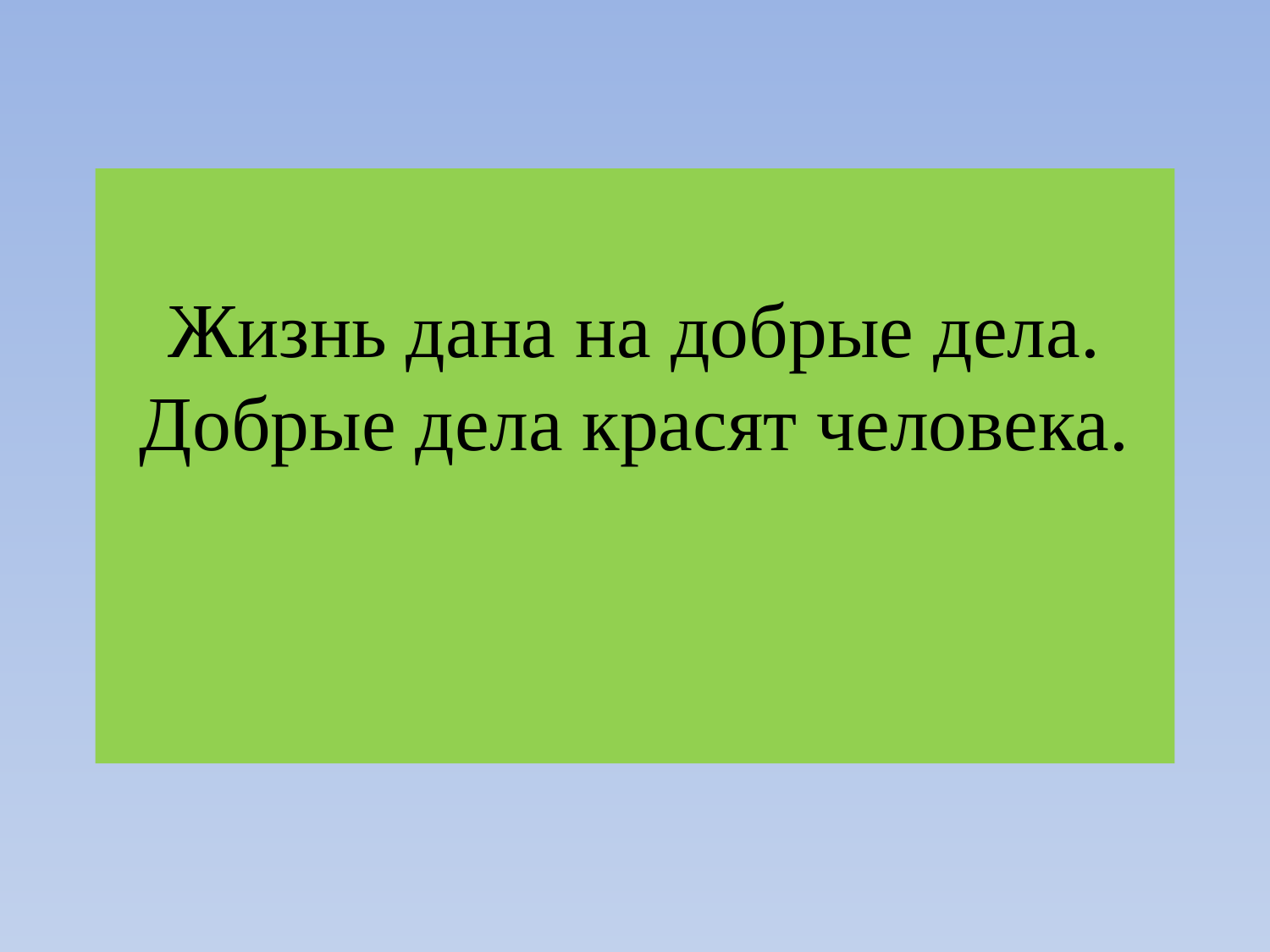

# Жизнь дана на добрые дела. Добрые дела красят человека.